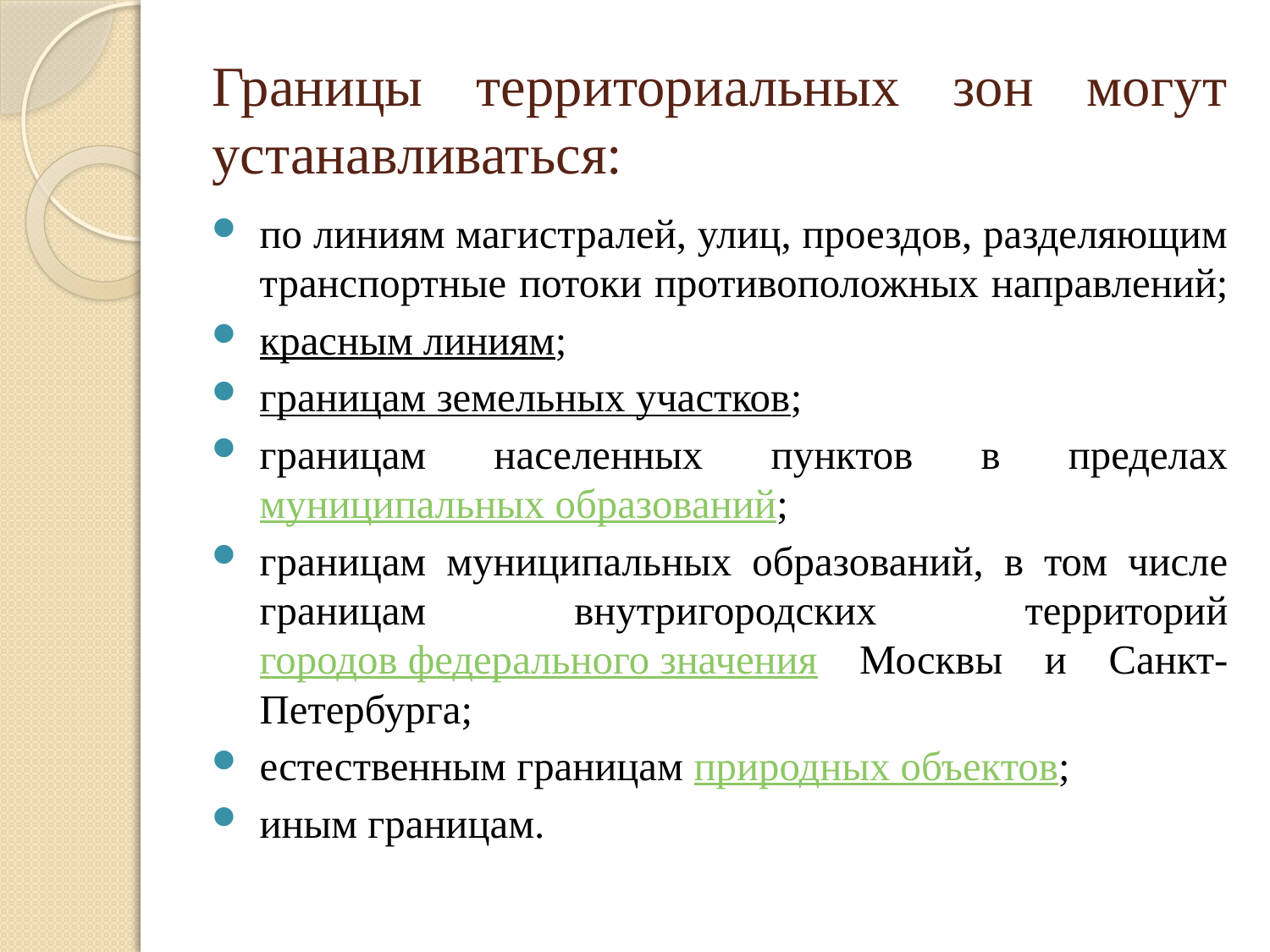

# Границы территориальных зон могут устанавливаться:
по линиям магистралей, улиц, проездов, разделяющим транспортные потоки противоположных направлений;
красным линиям;
границам земельных участков;
границам населенных пунктов в пределах муниципальных образований;
границам муниципальных образований, в том числе границам внутригородских территорий городов федерального значения Москвы и Санкт-Петербурга;
естественным границам природных объектов;
иным границам.